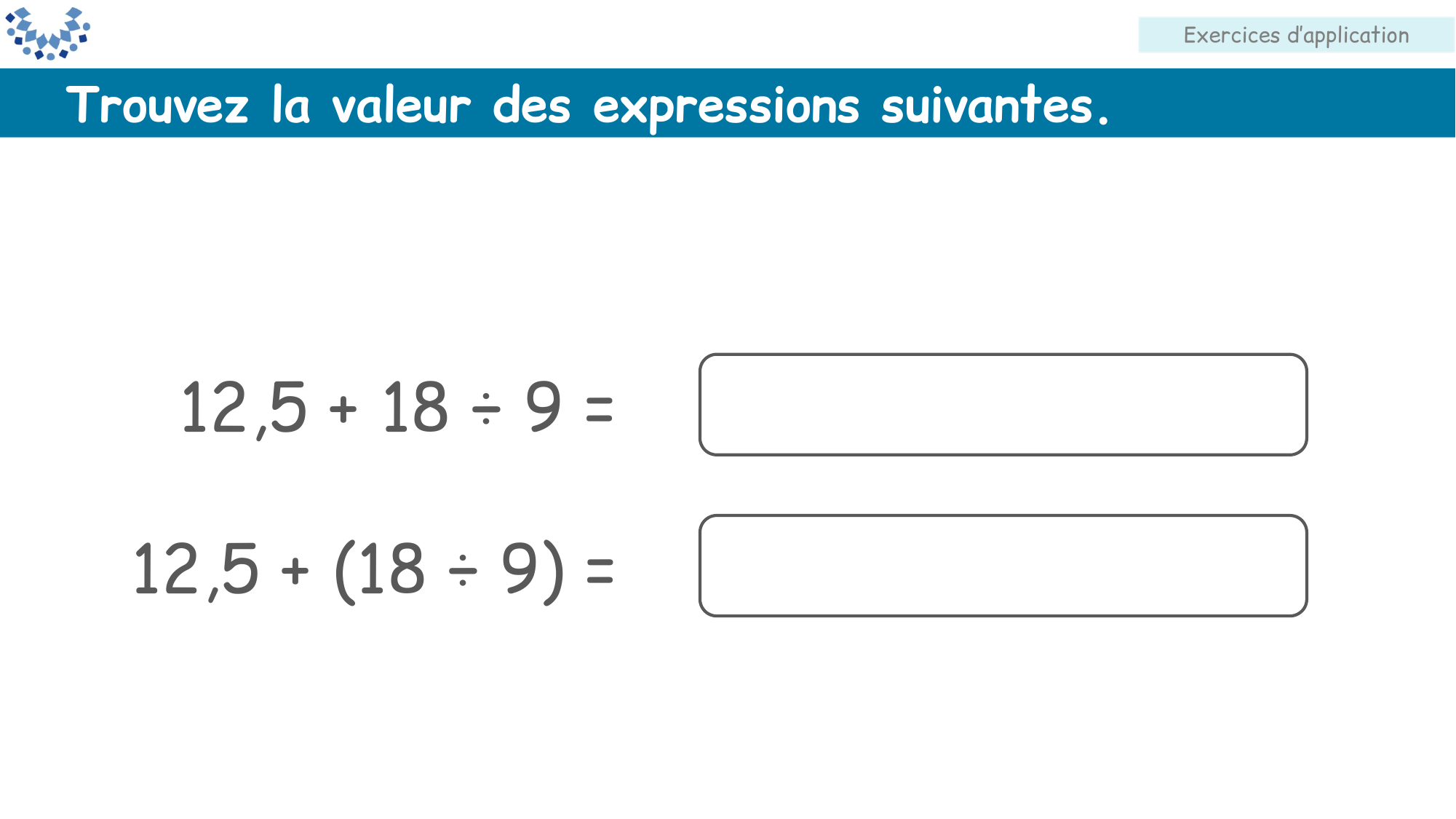

Exercices d’application
Trouvez la valeur des expressions suivantes.

12,5 + 18 ÷ 9 =

12,5 + (18 ÷ 9) =